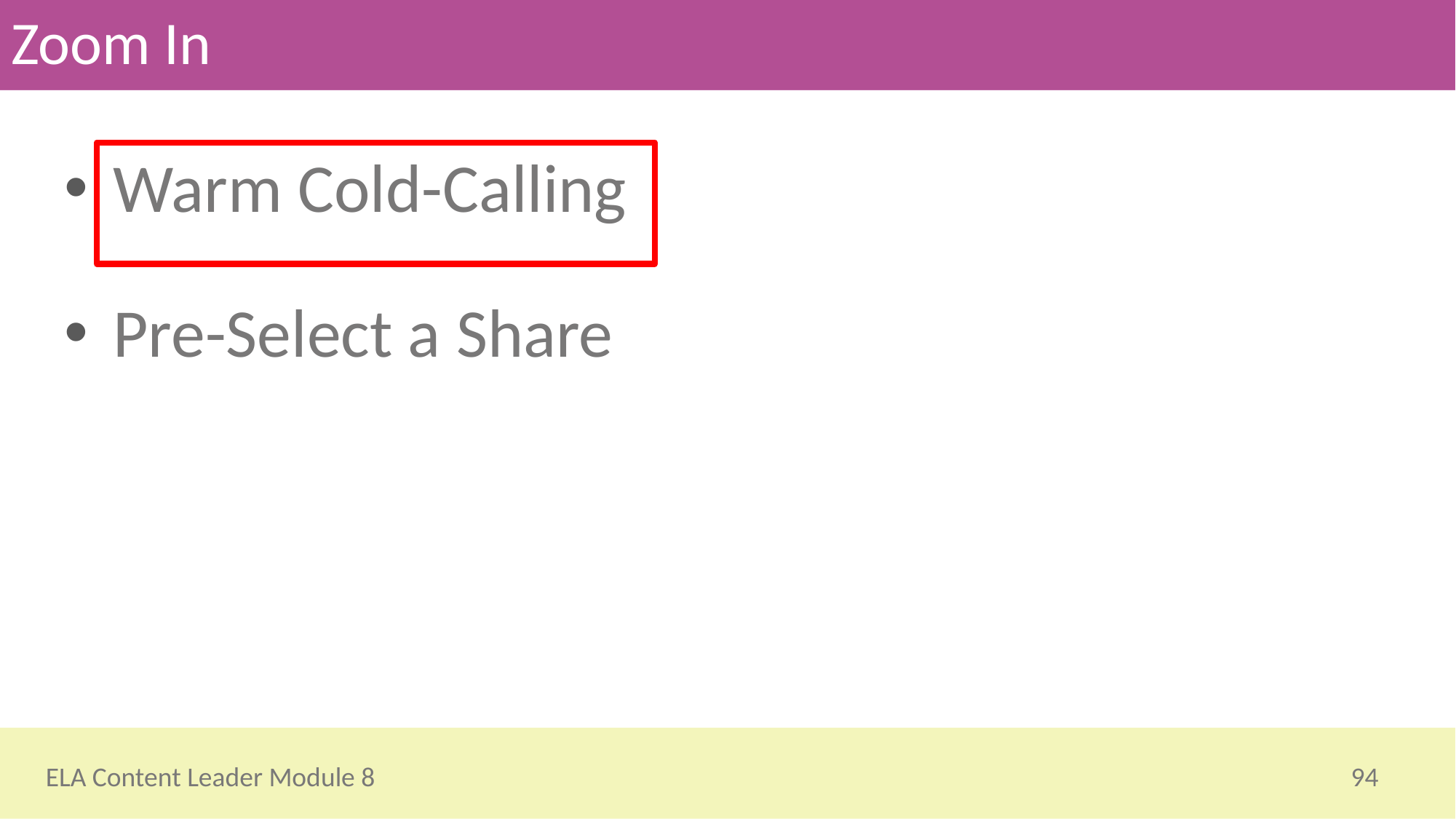

# Zoom In
Warm Cold-Calling

Pre-Select a Share

94